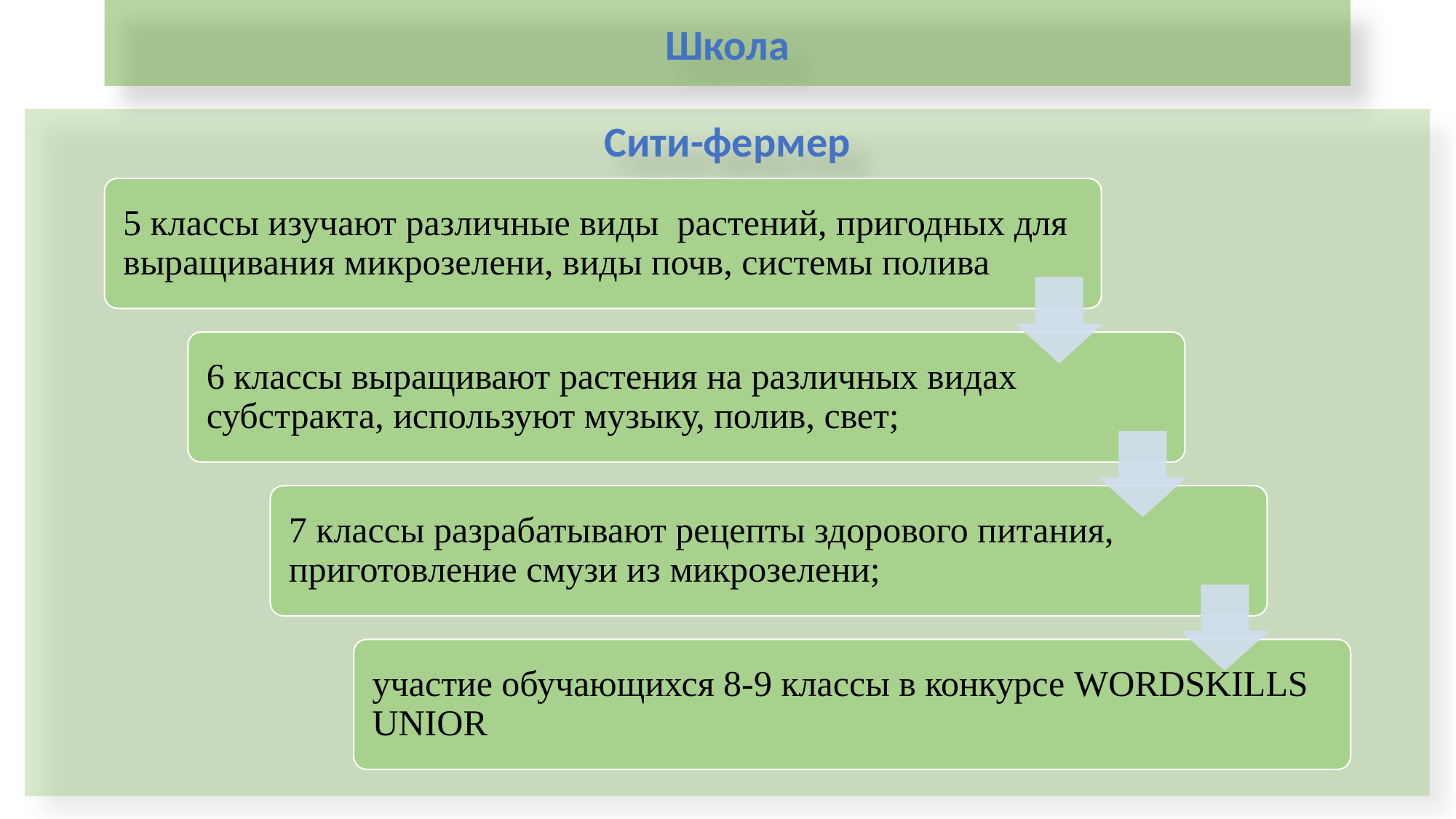

Школа
Сити-фермер
5 классы изучают различные виды  растений, пригодных для выращивания микрозелени, виды почв, системы полива
6 классы выращивают растения на различных видах субстракта, используют музыку, полив, свет;
7 классы разрабатывают рецепты здорового питания, приготовление смузи из микрозелени;
участие обучающихся 8-9 классы в конкурсе WORDSKILLS UNIOR